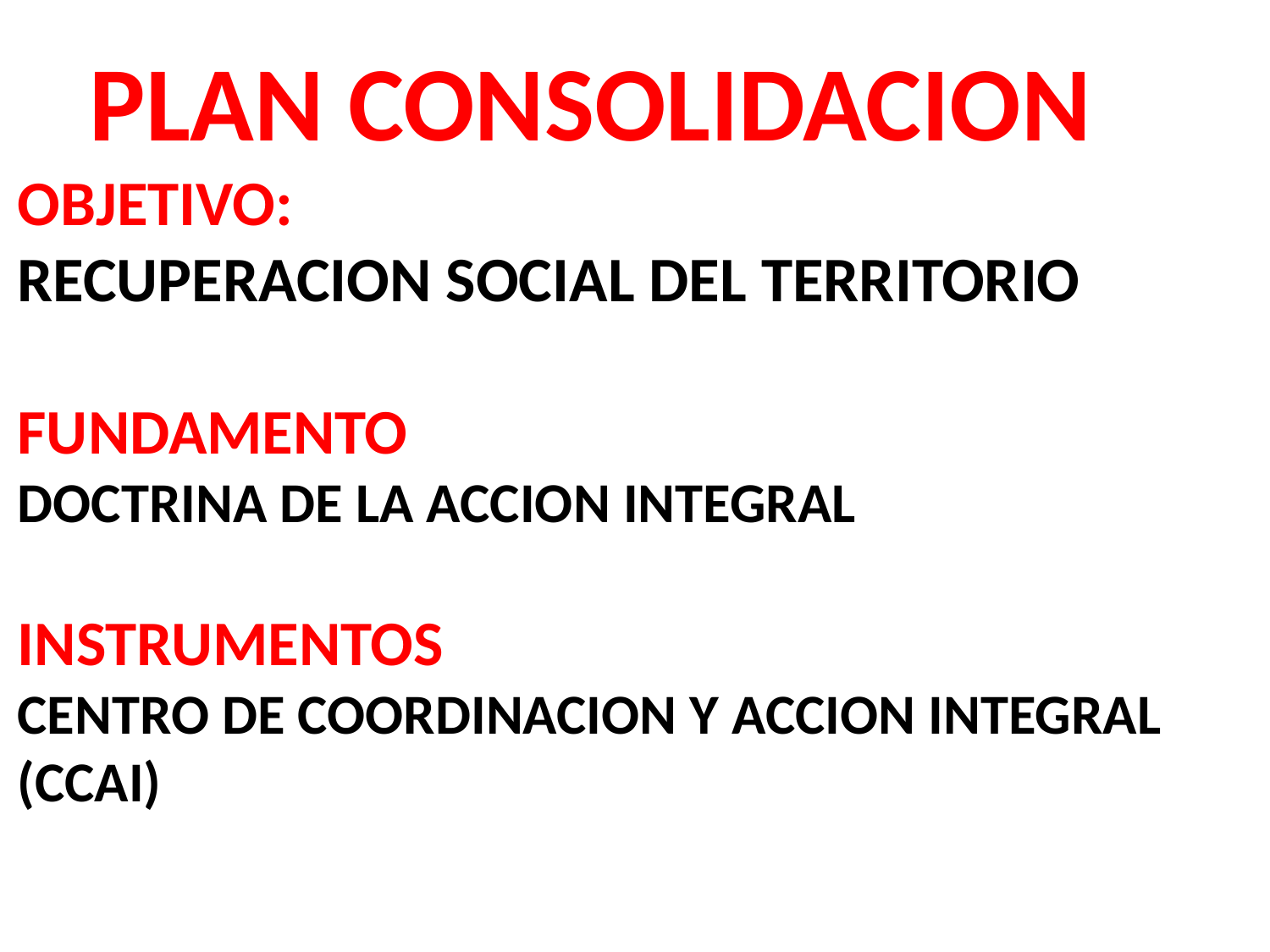

PLAN CONSOLIDACION
OBJETIVO:
RECUPERACION SOCIAL DEL TERRITORIO

FUNDAMENTO
DOCTRINA DE LA ACCION INTEGRAL

INSTRUMENTOS
CENTRO DE COORDINACION Y ACCION INTEGRAL (CCAI)